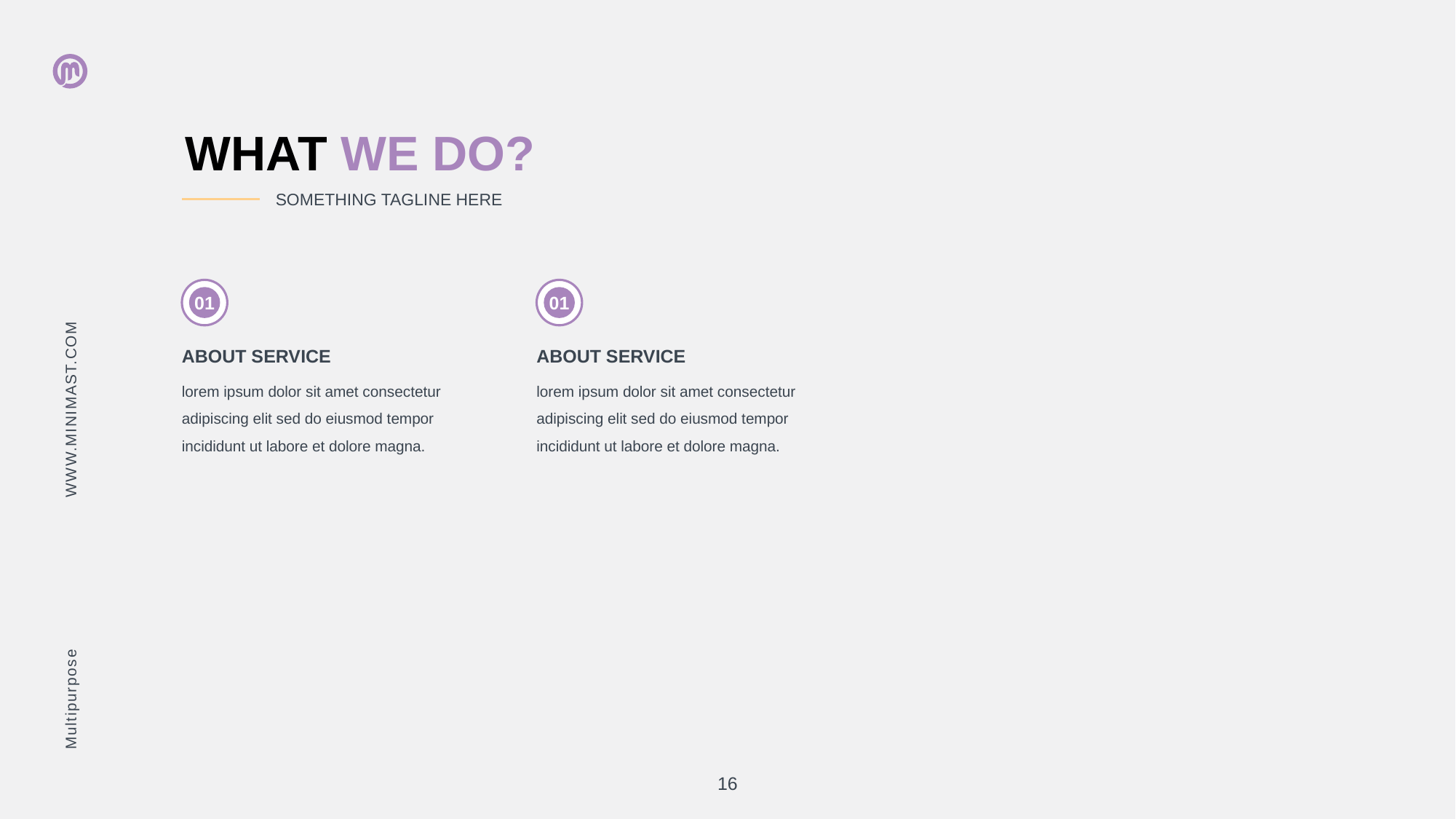

WWW.MINIMAST.COM
Multipurpose
WHAT WE DO?
SOMETHING TAGLINE HERE

01

01
ABOUT SERVICE
lorem ipsum dolor sit amet consectetur adipiscing elit sed do eiusmod tempor incididunt ut labore et dolore magna.
ABOUT SERVICE
lorem ipsum dolor sit amet consectetur adipiscing elit sed do eiusmod tempor incididunt ut labore et dolore magna.